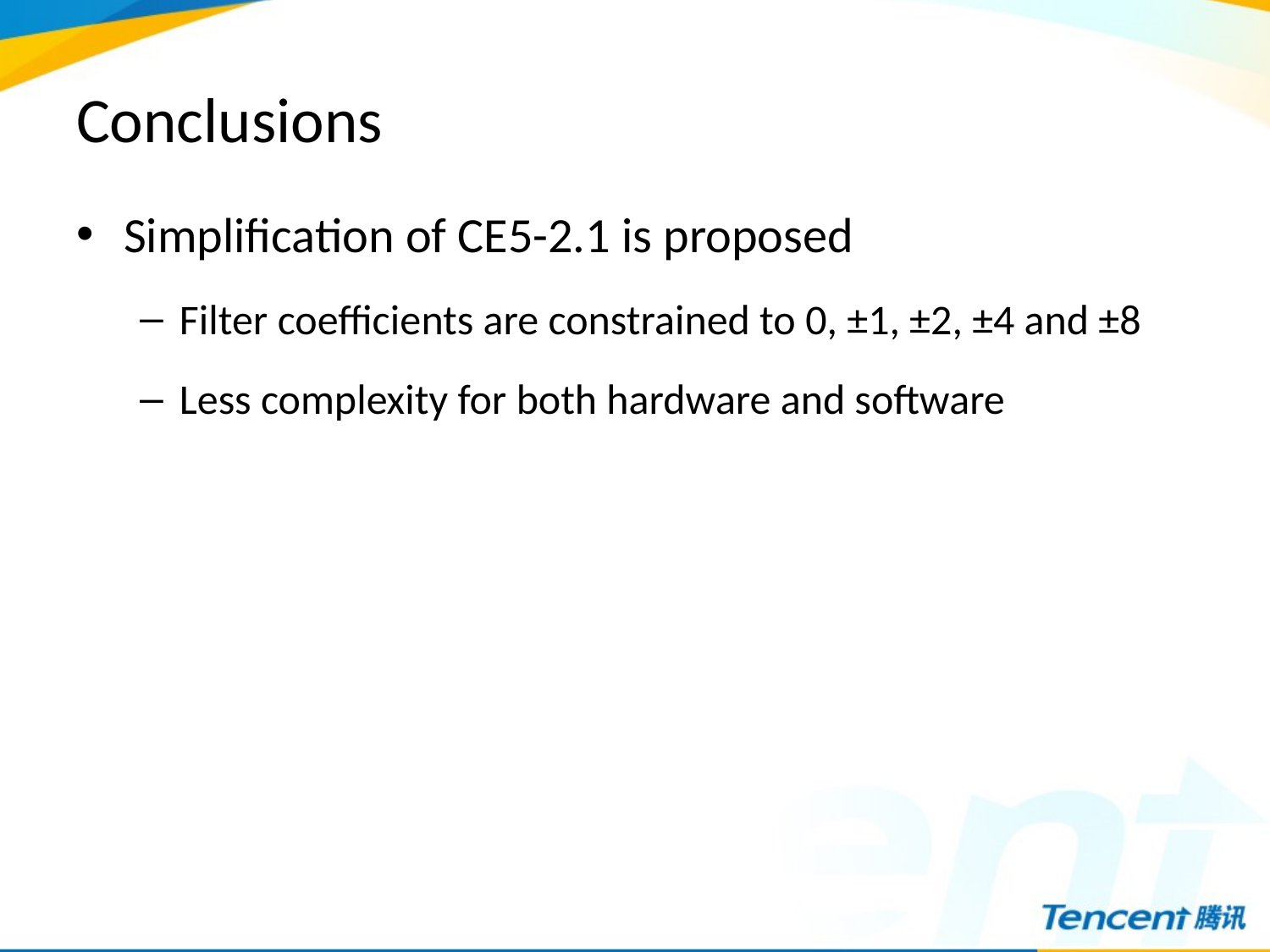

# Conclusions
Simplification of CE5-2.1 is proposed
Filter coefficients are constrained to 0, ±1, ±2, ±4 and ±8
Less complexity for both hardware and software